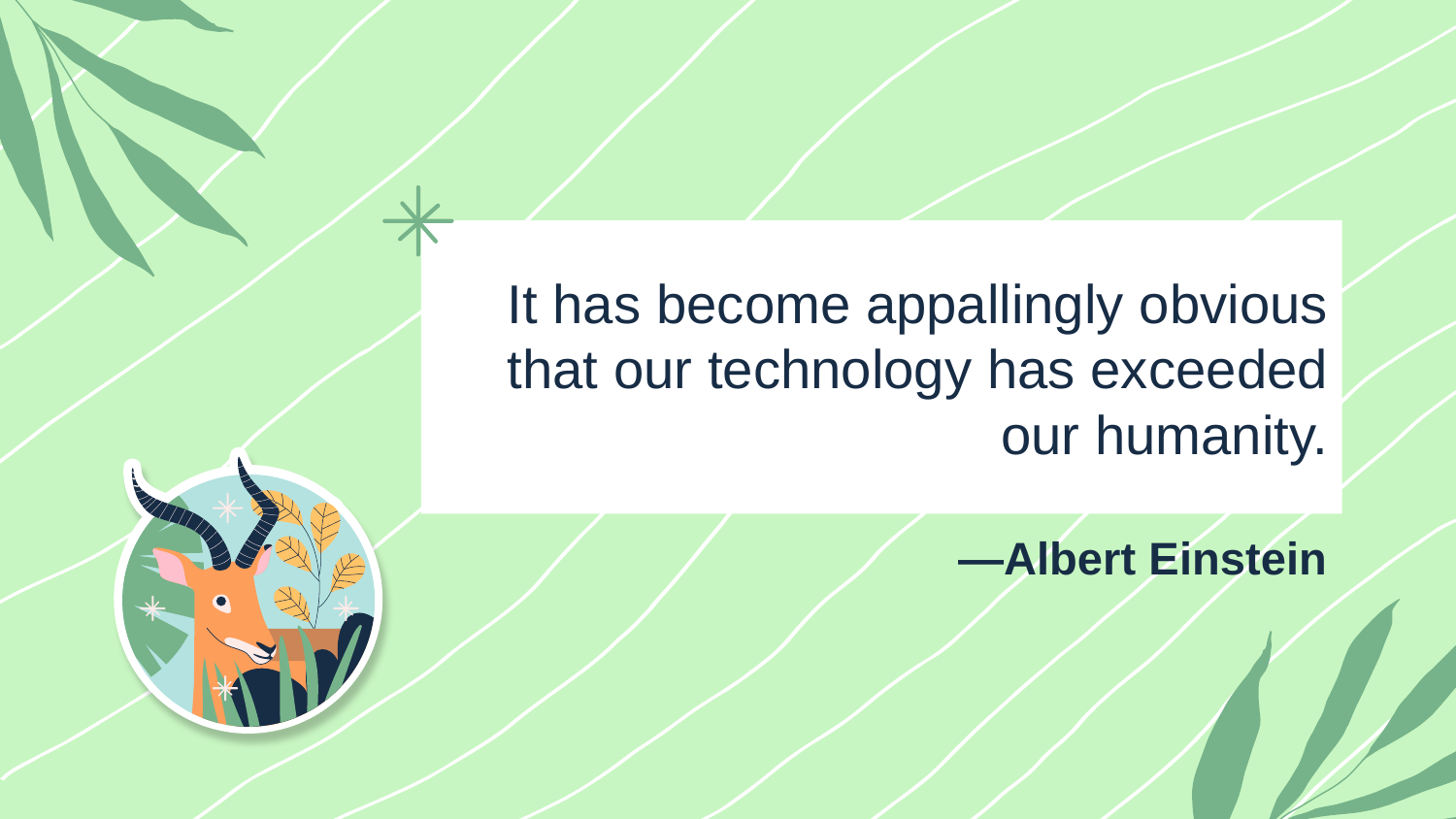

It has become appallingly obvious that our technology has exceeded our humanity.

# —Albert Einstein